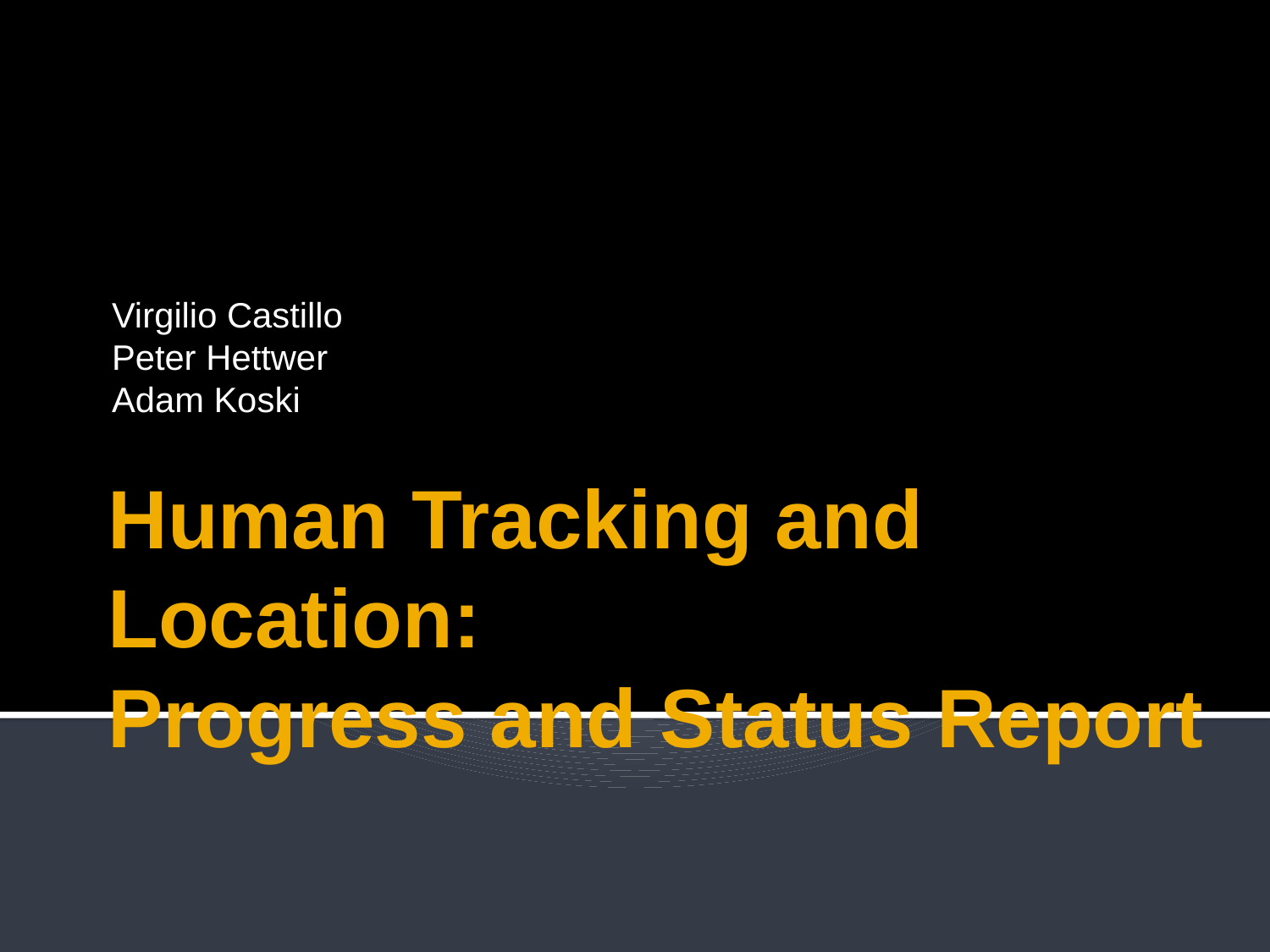

Virgilio Castillo
Peter Hettwer
Adam Koski

# Human Tracking and Location: Progress and Status Report